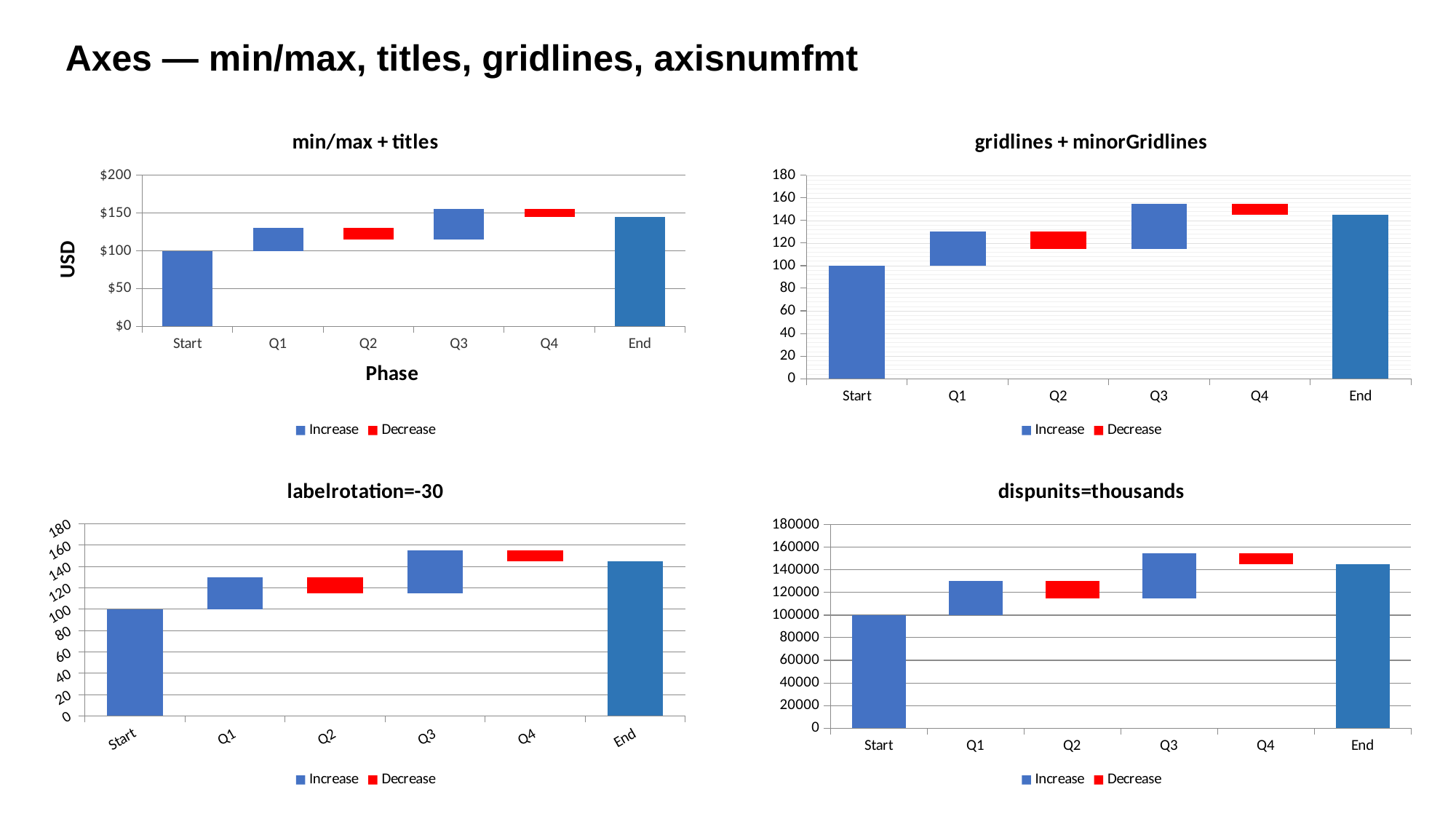

Axes — min/max, titles, gridlines, axisnumfmt

### Chart: min/max + titles

| Category |  |  |  |
|---|---|---|---|
| Start | 0.0 | 100.0 | 0.0 |
| Q1 | 100.0 | 30.0 | 0.0 |
| Q2 | 115.0 | 0.0 | 15.0 |
| Q3 | 115.0 | 40.0 | 0.0 |
| Q4 | 145.0 | 0.0 | 10.0 |
| End | 0.0 | 145.0 | 0.0 |

### Chart: gridlines + minorGridlines

| Category |  |  |  |
|---|---|---|---|
| Start | 0.0 | 100.0 | 0.0 |
| Q1 | 100.0 | 30.0 | 0.0 |
| Q2 | 115.0 | 0.0 | 15.0 |
| Q3 | 115.0 | 40.0 | 0.0 |
| Q4 | 145.0 | 0.0 | 10.0 |
| End | 0.0 | 145.0 | 0.0 |

### Chart: labelrotation=-30

| Category |  |  |  |
|---|---|---|---|
| Start | 0.0 | 100.0 | 0.0 |
| Q1 | 100.0 | 30.0 | 0.0 |
| Q2 | 115.0 | 0.0 | 15.0 |
| Q3 | 115.0 | 40.0 | 0.0 |
| Q4 | 145.0 | 0.0 | 10.0 |
| End | 0.0 | 145.0 | 0.0 |

### Chart: dispunits=thousands

| Category |  |  |  |
|---|---|---|---|
| Start | 0.0 | 100000.0 | 0.0 |
| Q1 | 100000.0 | 30000.0 | 0.0 |
| Q2 | 115000.0 | 0.0 | 15000.0 |
| Q3 | 115000.0 | 40000.0 | 0.0 |
| Q4 | 145000.0 | 0.0 | 10000.0 |
| End | 0.0 | 145000.0 | 0.0 |